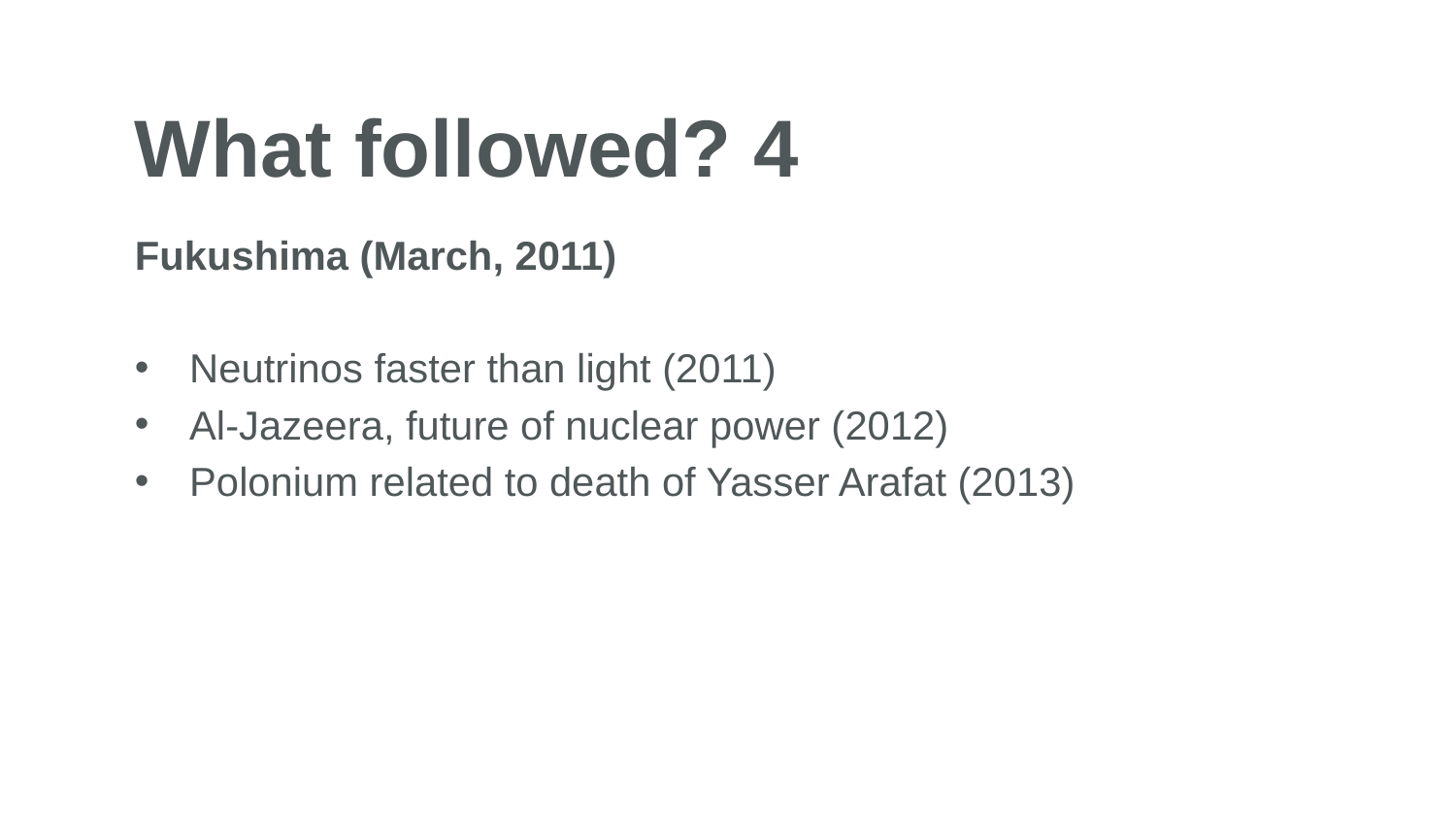

# What followed? 4
Fukushima (March, 2011)

Neutrinos faster than light (2011)
Al-Jazeera, future of nuclear power (2012)
Polonium related to death of Yasser Arafat (2013)